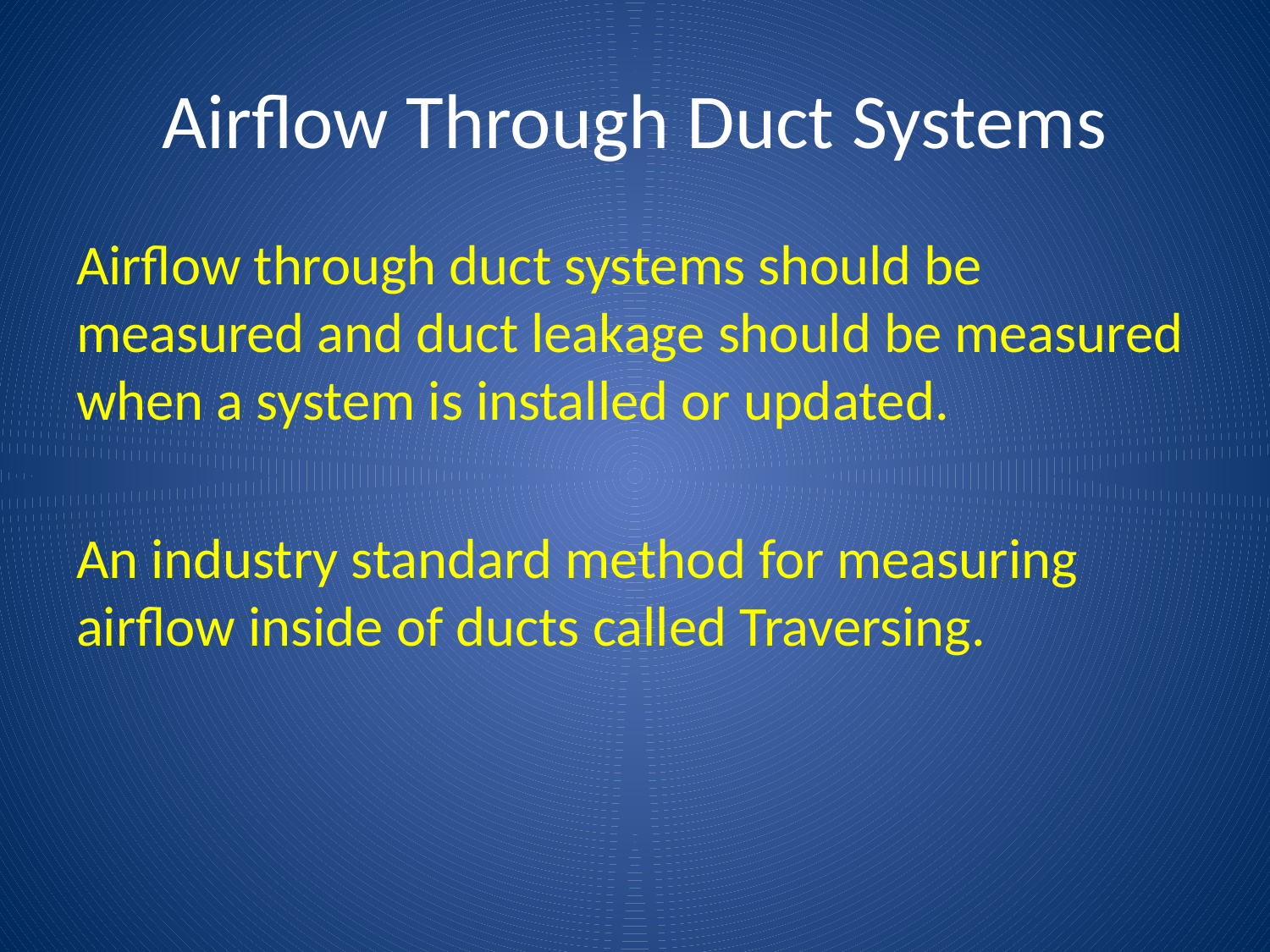

# Airflow Through Duct Systems
Airflow through duct systems should be measured and duct leakage should be measured when a system is installed or updated.

An industry standard method for measuring airflow inside of ducts called Traversing.